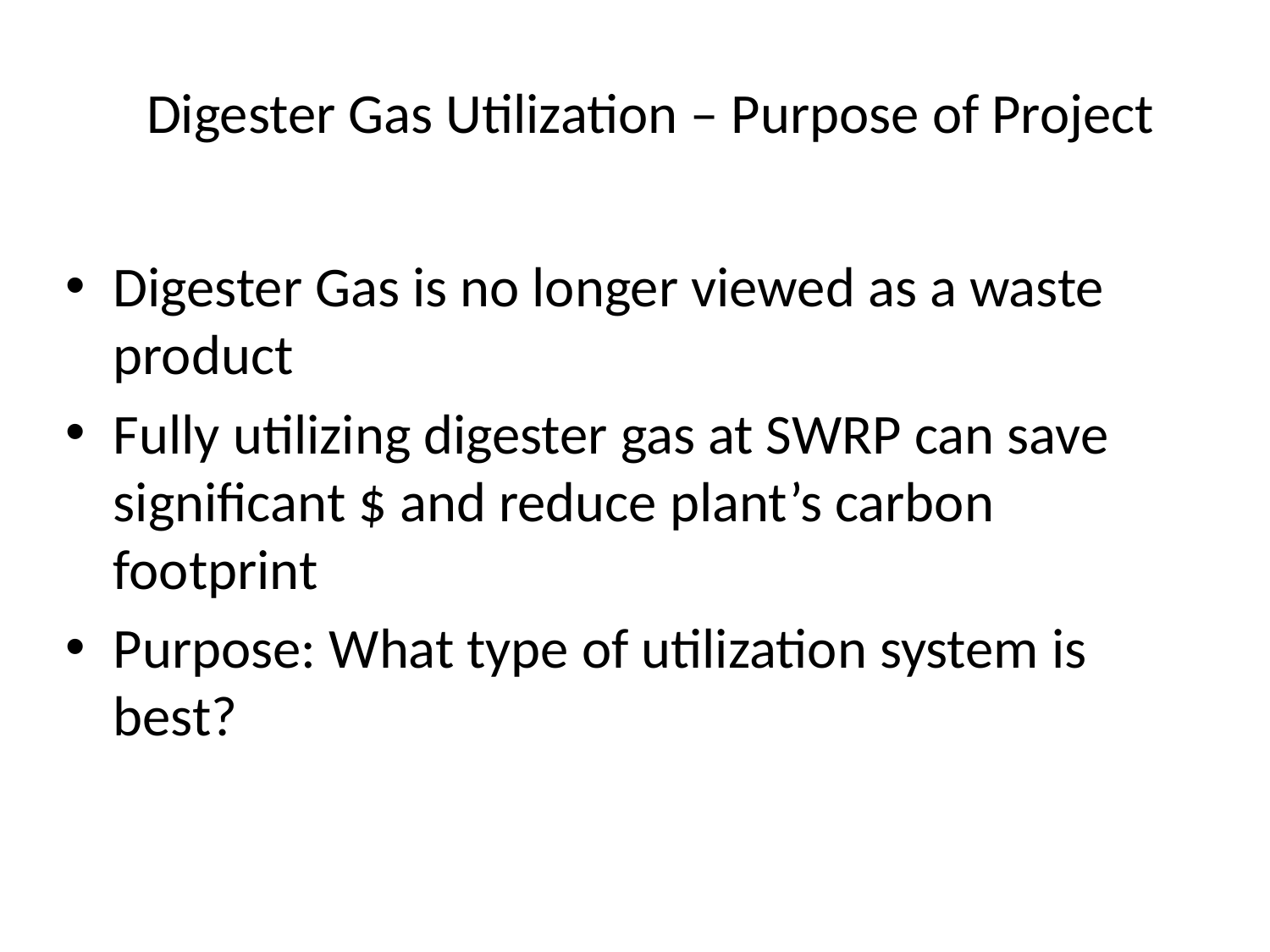

Digester Gas Utilization – Purpose of Project
Digester Gas is no longer viewed as a waste product
Fully utilizing digester gas at SWRP can save significant $ and reduce plant’s carbon footprint
Purpose: What type of utilization system is best?